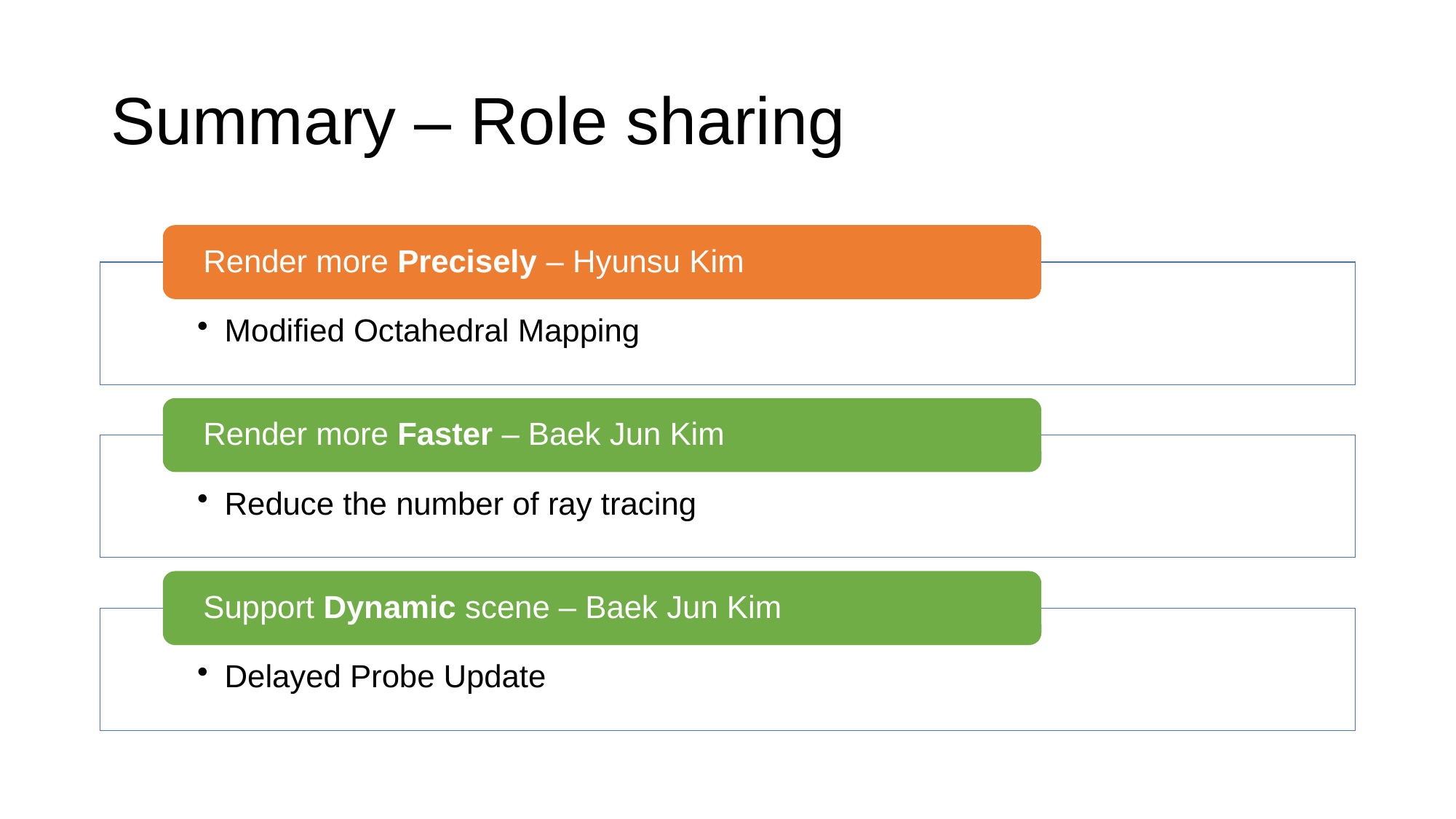

# Summary – Role sharing
Modified Octahedral Mapping
Render more Precisely – Hyunsu Kim
Reduce the number of ray tracing
Render more Faster – Baek Jun Kim
Delayed Probe Update
Support Dynamic scene – Baek Jun Kim